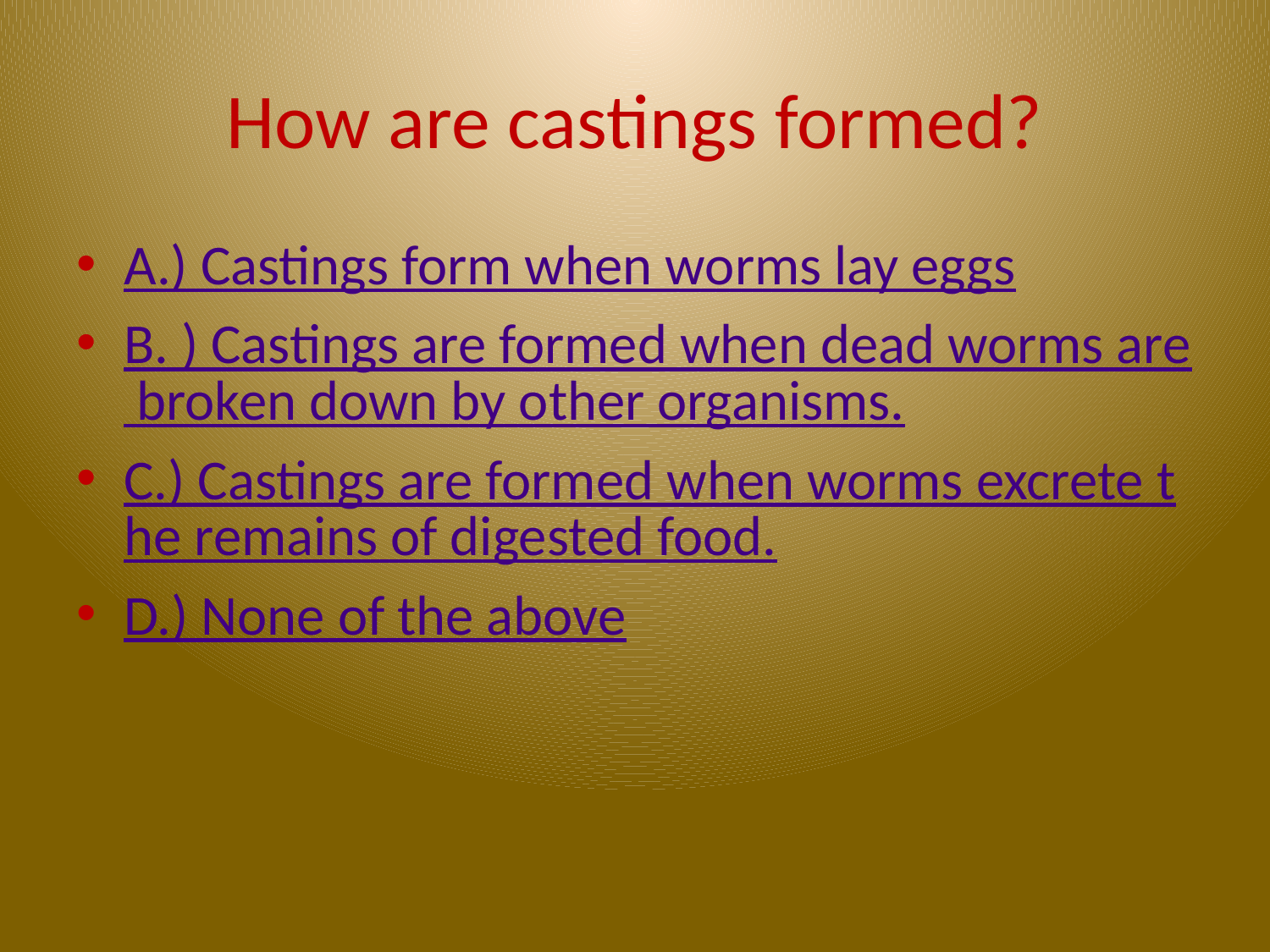

# How are castings formed?
A.) Castings form when worms lay eggs
B. ) Castings are formed when dead worms are broken down by other organisms.
C.) Castings are formed when worms excrete the remains of digested food.
D.) None of the above